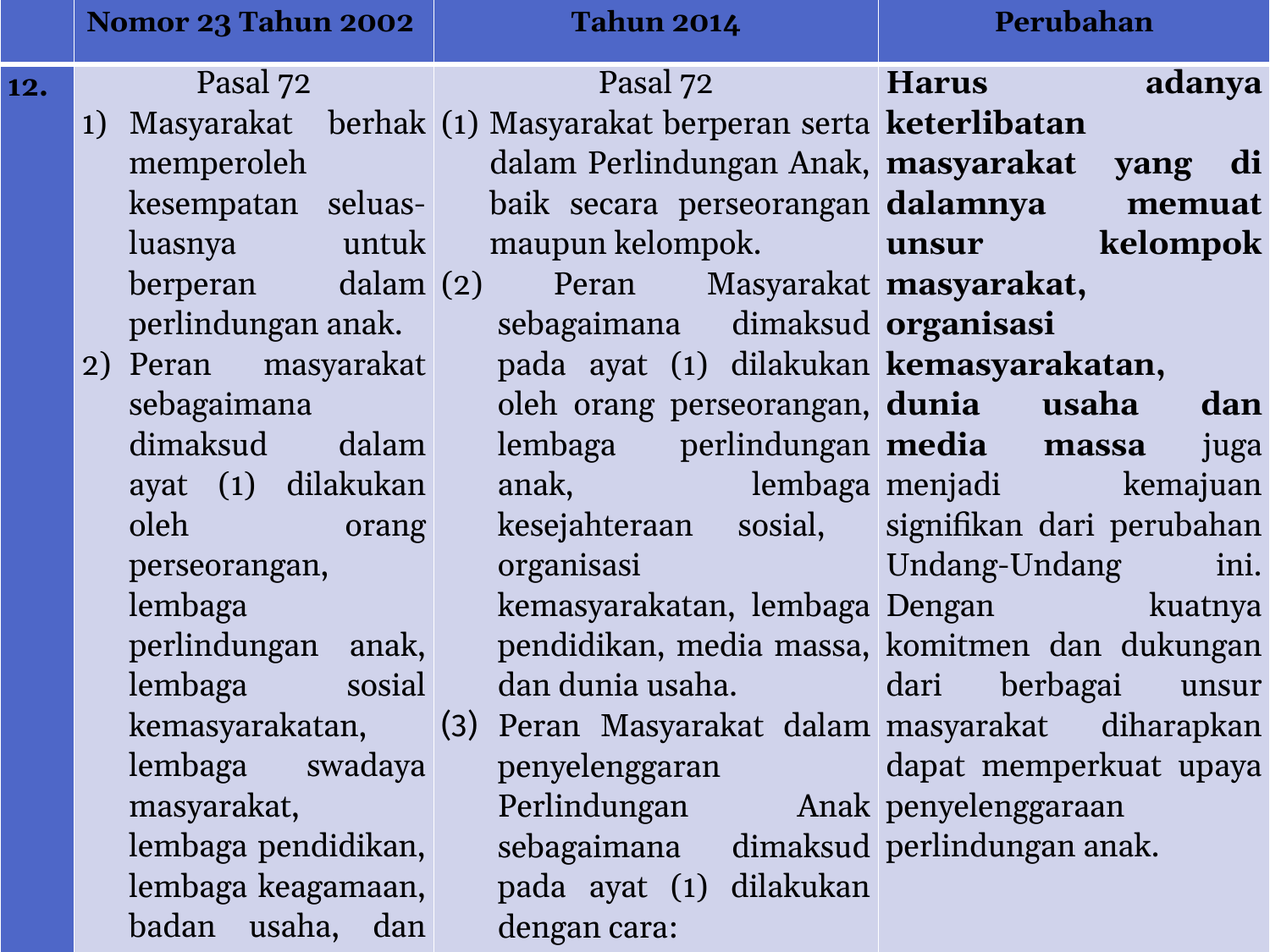

| No. | Undang-Undang Nomor 23 Tahun 2002 | Undang-Undang Nomor 35 Tahun 2014 | Keterangan Perubahan |
| --- | --- | --- | --- |
| 12. | Pasal 72 Masyarakat berhak memperoleh kesempatan seluas-luasnya untuk berperan dalam perlindungan anak. Peran masyarakat sebagaimana dimaksud dalam ayat (1) dilakukan oleh orang perseorangan, lembaga perlindungan anak, lembaga sosial kemasyarakatan, lembaga swadaya masyarakat, lembaga pendidikan, lembaga keagamaan, badan usaha, dan media massa. | Pasal 72 (1) Masyarakat berperan serta dalam Perlindungan Anak, baik secara perseorangan maupun kelompok. (2) Peran Masyarakat sebagaimana dimaksud pada ayat (1) dilakukan oleh orang perseorangan, lembaga perlindungan anak, lembaga kesejahteraan sosial, organisasi kemasyarakatan, lembaga pendidikan, media massa, dan dunia usaha. (3) Peran Masyarakat dalam penyelenggaran Perlindungan Anak sebagaimana dimaksud pada ayat (1) dilakukan dengan cara: | Harus adanya keterlibatan masyarakat yang di dalamnya memuat unsur kelompok masyarakat, organisasi kemasyarakatan, dunia usaha dan media massa juga menjadi kemajuan signifikan dari perubahan Undang-Undang ini. Dengan kuatnya komitmen dan dukungan dari berbagai unsur masyarakat diharapkan dapat memperkuat upaya penyelenggaraan perlindungan anak. |